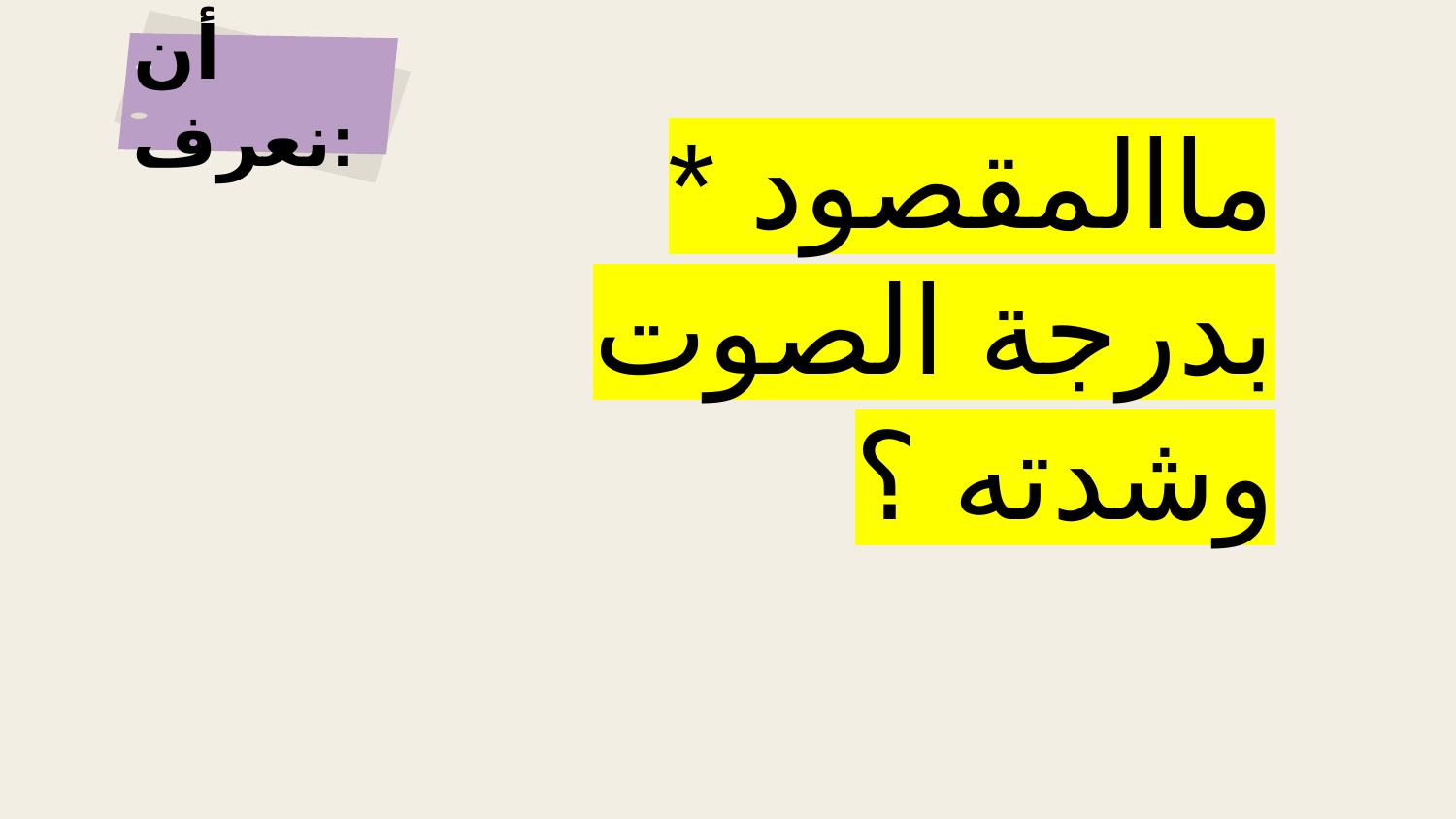

أن نعرف:

* ماالمقصود بدرجة الصوت وشدته ؟